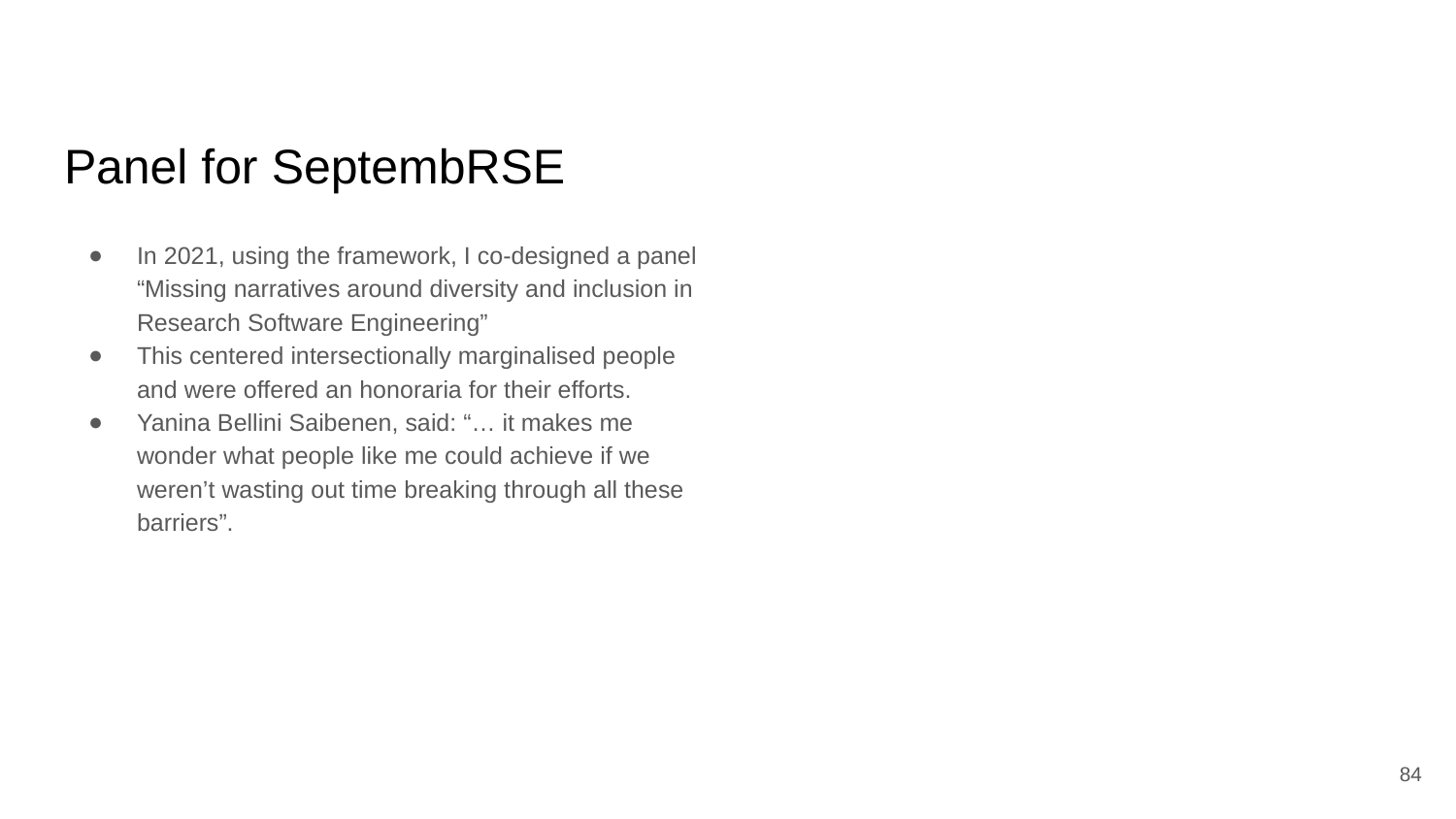

# Panel for SeptembRSE
In 2021, using the framework, I co-designed a panel “Missing narratives around diversity and inclusion in Research Software Engineering”
This centered intersectionally marginalised people and were offered an honoraria for their efforts.
Yanina Bellini Saibenen, said: “… it makes me wonder what people like me could achieve if we weren’t wasting out time breaking through all these barriers”.

84